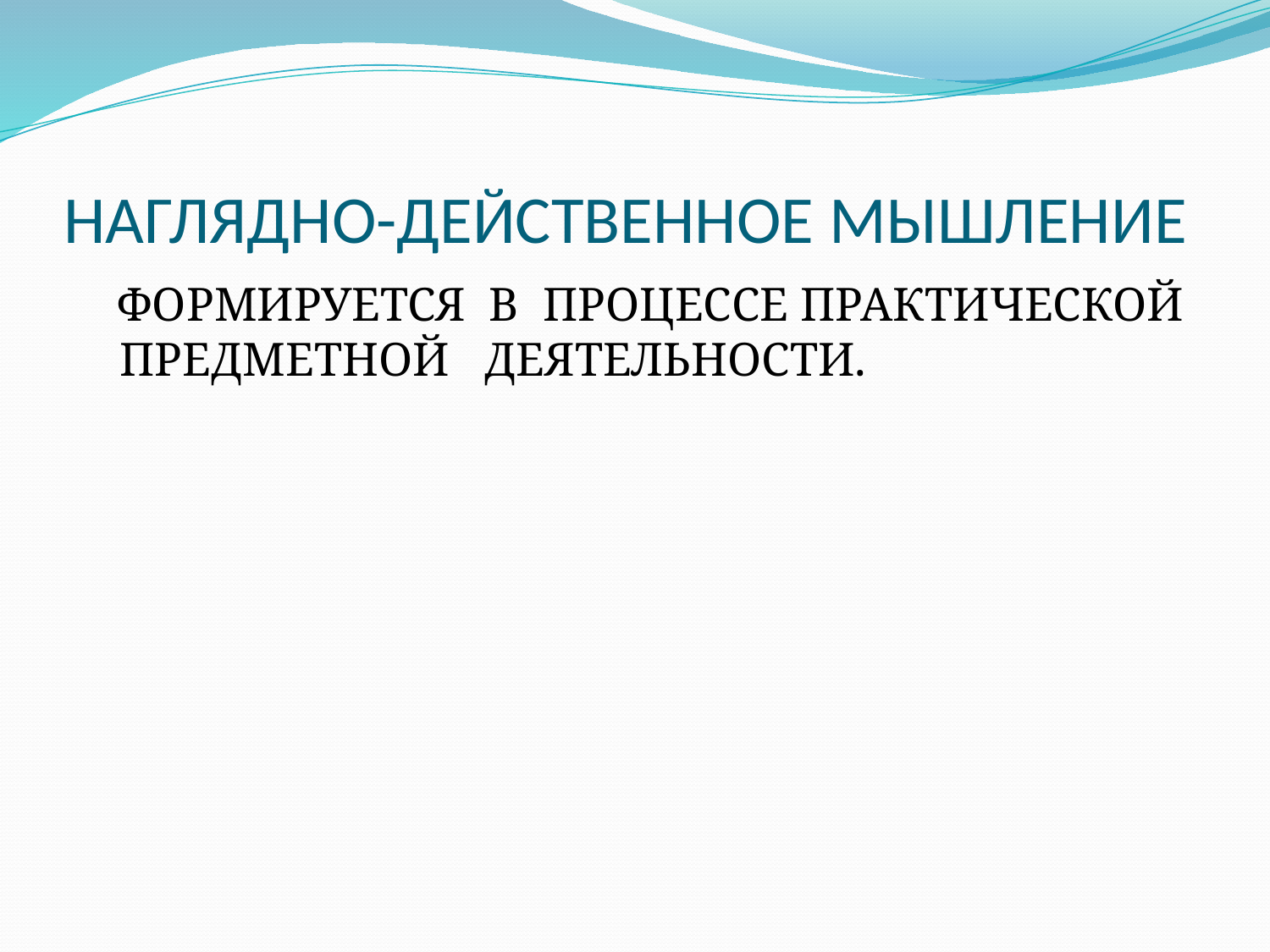

# НАГЛЯДНО-ДЕЙСТВЕННОЕ МЫШЛЕНИЕ
    ФОРМИРУЕТСЯ  В  ПРОЦЕССЕ ПРАКТИЧЕСКОЙ   ПРЕДМЕТНОЙ   ДЕЯТЕЛЬНОСТИ.